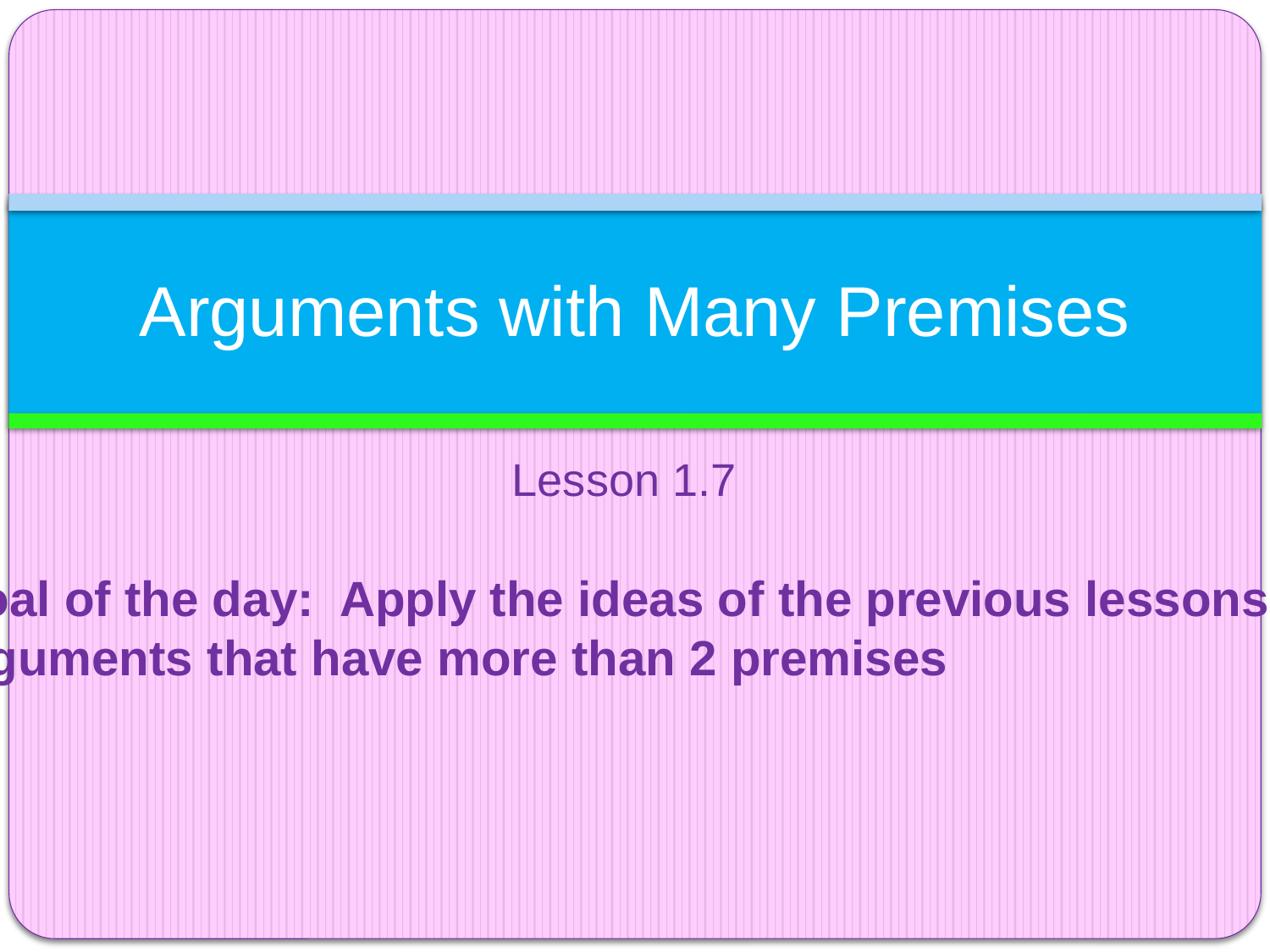

# Arguments with Many Premises
Lesson 1.7
Goal of the day:  Apply the ideas of the previous lessons to
arguments that have more than 2 premises